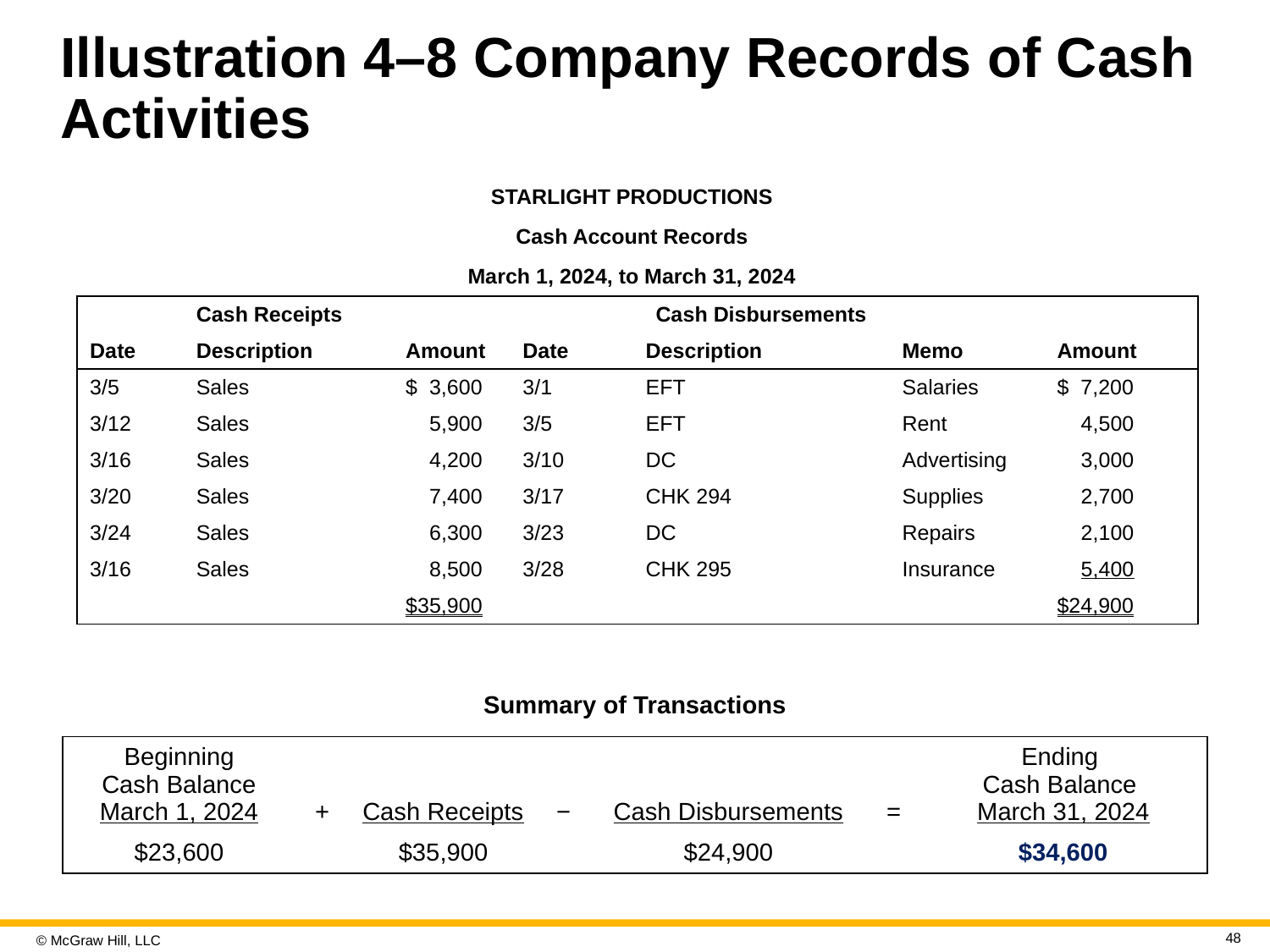

# Illustration 4–8 Company Records of Cash Activities
STARLIGHT PRODUCTIONS
Cash Account Records
March 1, 2024, to March 31, 2024
|  | Cash Receipts |  |  | Cash Disbursements |  |  |
| --- | --- | --- | --- | --- | --- | --- |
| Date | Description | Amount | Date | Description | Memo | Amount |
| 3/5 | Sales | $ 3,600 | 3/1 | EFT | Salaries | $ 7,200 |
| 3/12 | Sales | 5,900 | 3/5 | EFT | Rent | 4,500 |
| 3/16 | Sales | 4,200 | 3/10 | DC | Advertising | 3,000 |
| 3/20 | Sales | 7,400 | 3/17 | CHK 294 | Supplies | 2,700 |
| 3/24 | Sales | 6,300 | 3/23 | DC | Repairs | 2,100 |
| 3/16 | Sales | 8,500 | 3/28 | CHK 295 | Insurance | 5,400 |
|  |  | $35,900 |  |  |  | $24,900 |
Summary of Transactions
| Beginning Cash Balance March 1, 2024 | + | Cash Receipts | − | Cash Disbursements | = | Ending Cash Balance March 31, 2024 |
| --- | --- | --- | --- | --- | --- | --- |
| $23,600 |  | $35,900 |  | $24,900 |  | $34,600 |
48